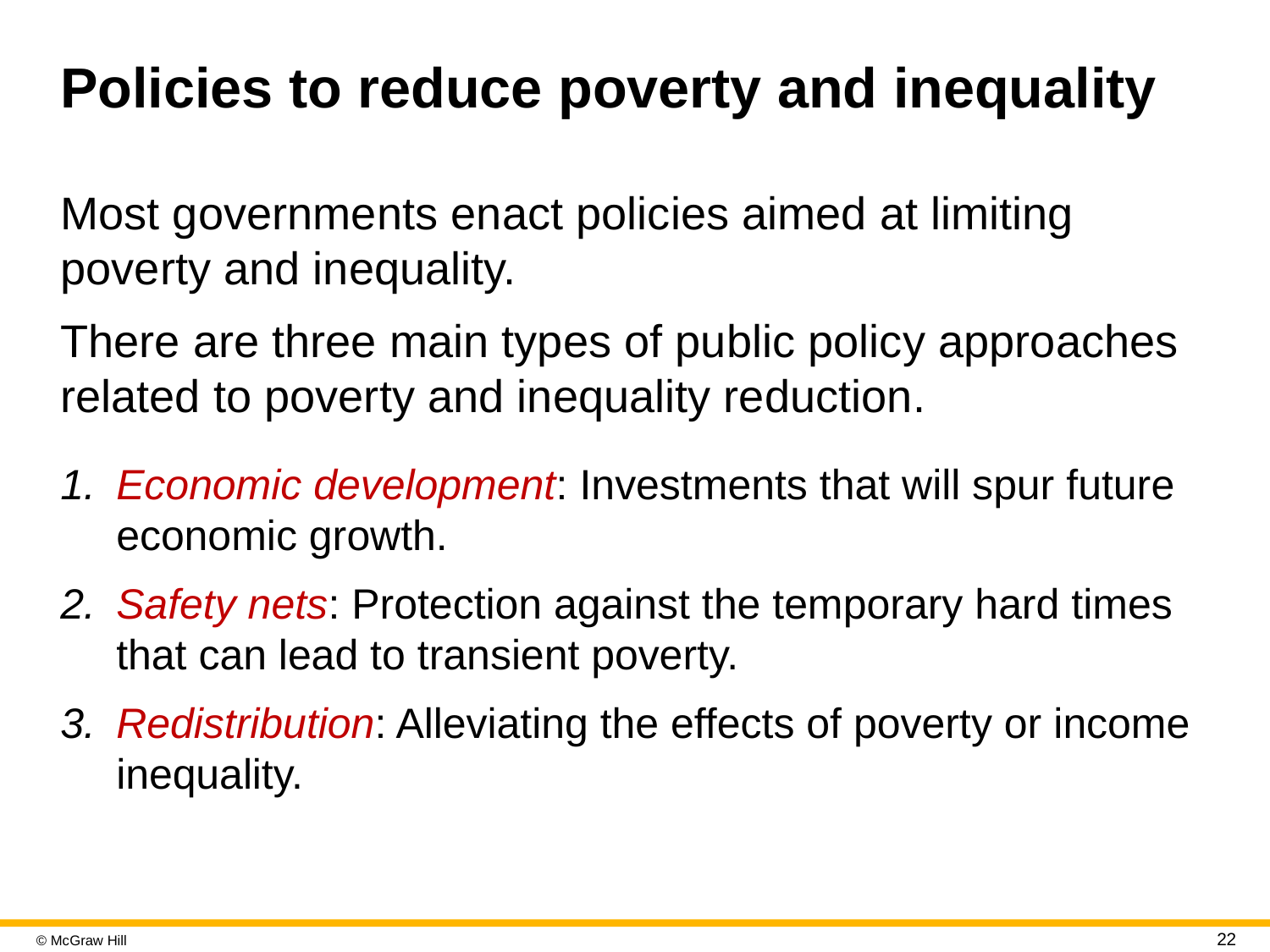

# Policies to reduce poverty and inequality
Most governments enact policies aimed at limiting poverty and inequality.
There are three main types of public policy approaches related to poverty and inequality reduction.
Economic development: Investments that will spur future economic growth.
Safety nets: Protection against the temporary hard times that can lead to transient poverty.
Redistribution: Alleviating the effects of poverty or income inequality.